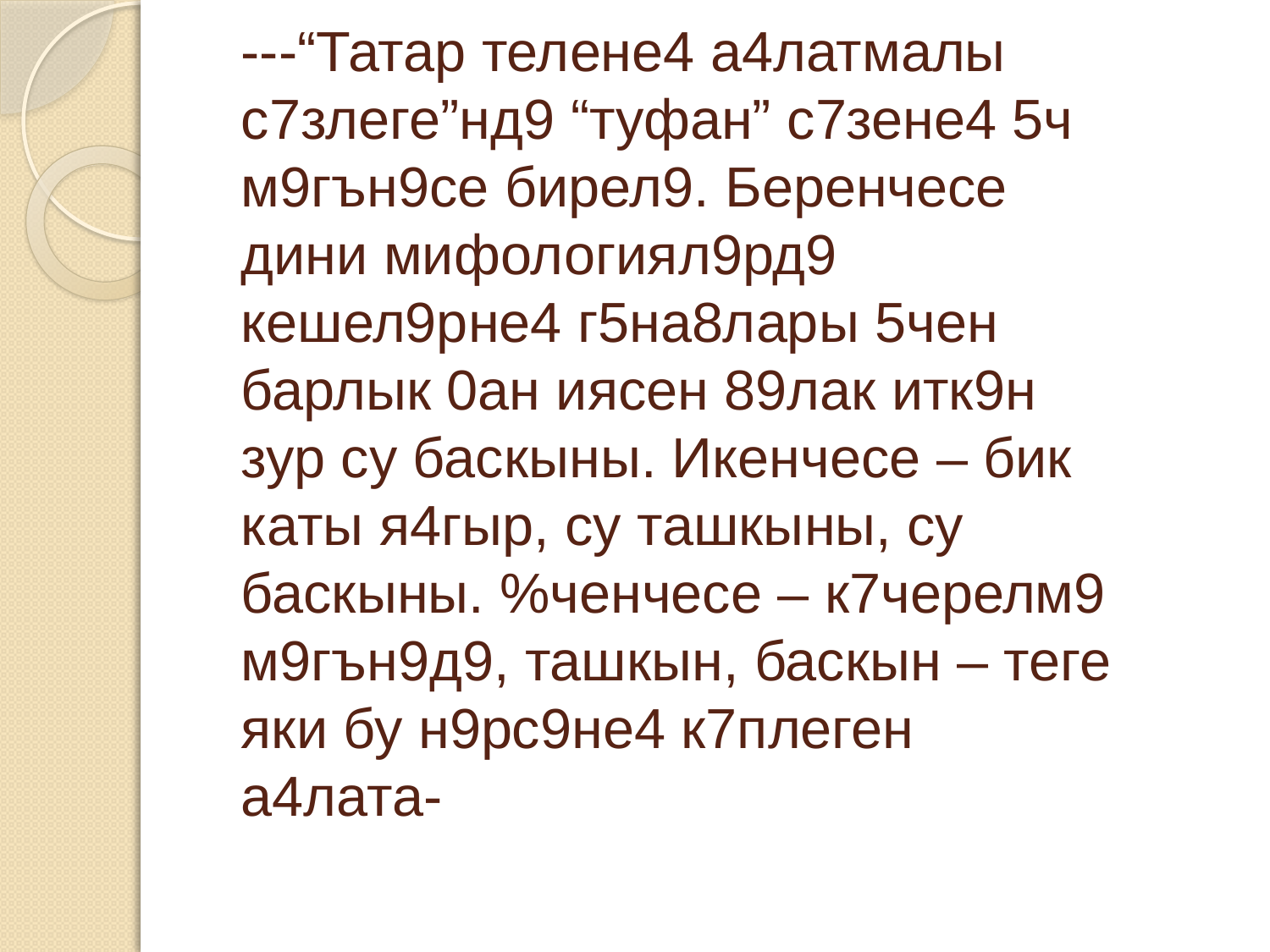

# ---“Татар телене4 а4латмалы с7злеге”нд9 “туфан” с7зене4 5ч м9гън9се бирел9. Беренчесе дини мифологиял9рд9 кешел9рне4 г5на8лары 5чен барлык 0ан иясен 89лак итк9н зур су баскыны. Икенчесе – бик каты я4гыр, су ташкыны, су баскыны. %ченчесе – к7черелм9 м9гън9д9, ташкын, баскын – теге яки бу н9рс9не4 к7плеген а4лата-